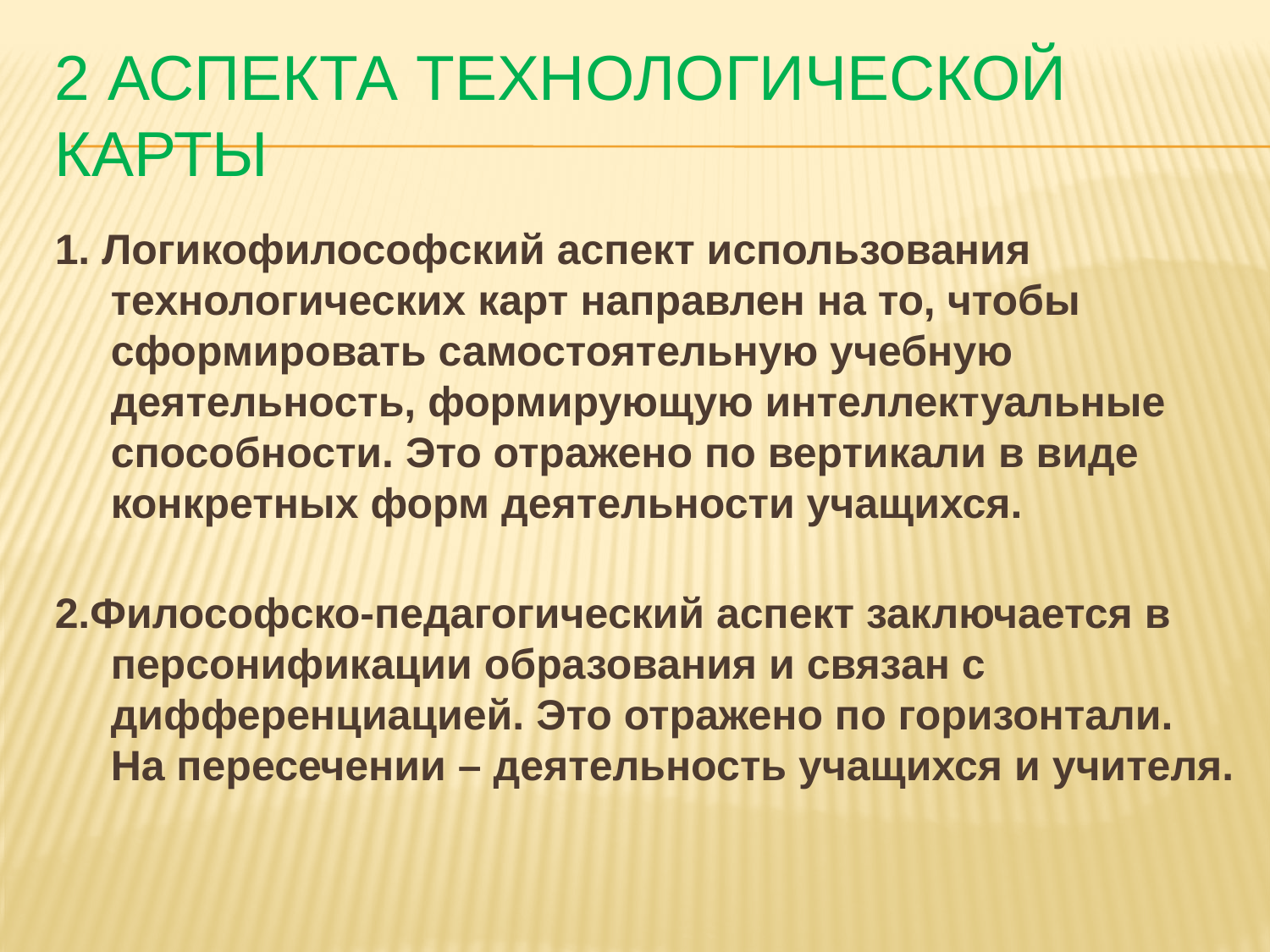

# 2 аспекта технологической карты
1. Логикофилософский аспект использования технологических карт направлен на то, чтобы сформировать самостоятельную учебную деятельность, формирующую интеллектуальные способности. Это отражено по вертикали в виде конкретных форм деятельности учащихся.
2.Философско-педагогический аспект заключается в персонификации образования и связан с дифференциацией. Это отражено по горизонтали. На пересечении – деятельность учащихся и учителя.